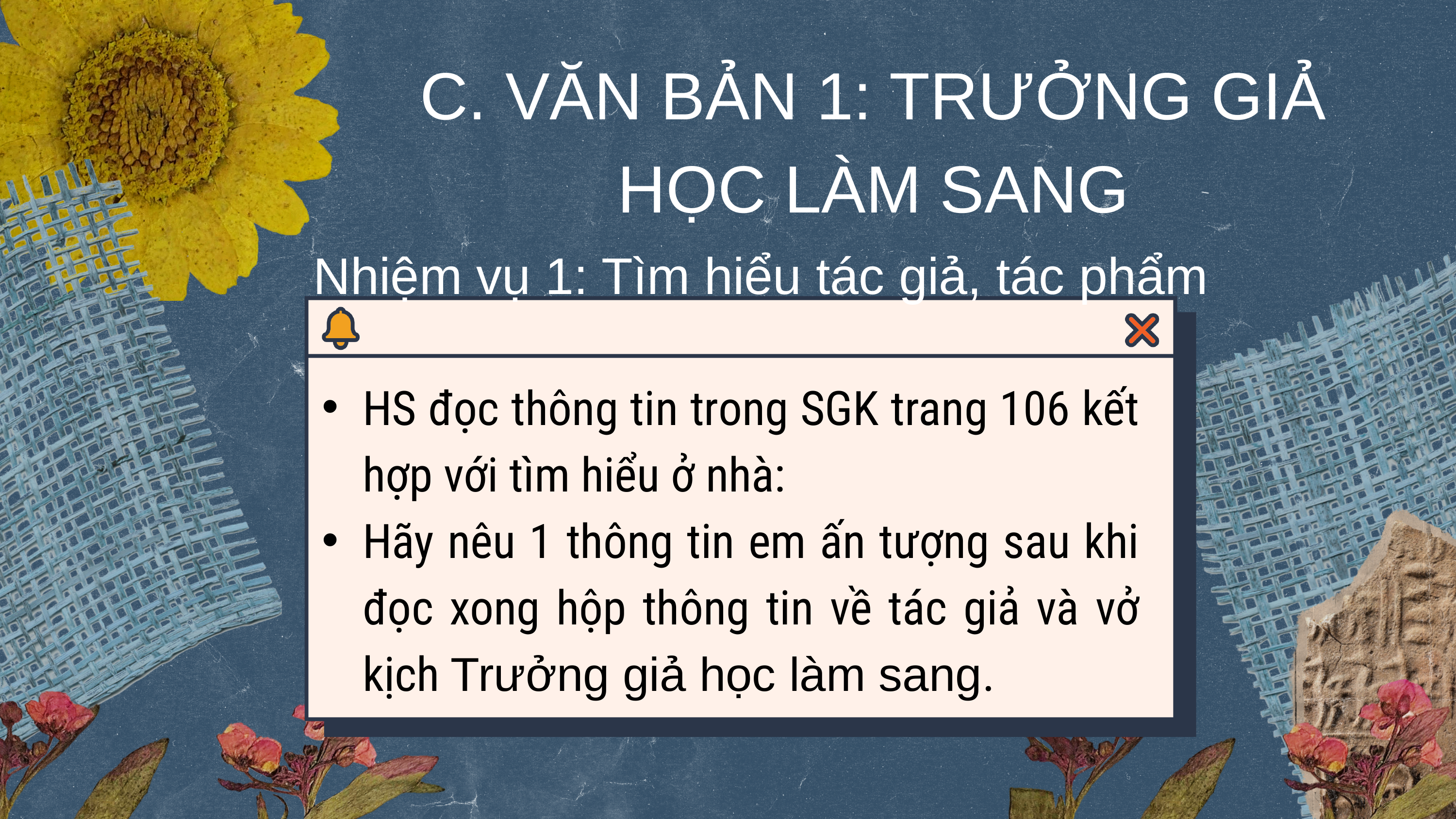

C. VĂN BẢN 1: TRƯỞNG GIẢ HỌC LÀM SANG

Nhiệm vụ 1: Tìm hiểu tác giả, tác phẩm

HS đọc thông tin trong SGK trang 106 kết hợp với tìm hiểu ở nhà:
Hãy nêu 1 thông tin em ấn tượng sau khi đọc xong hộp thông tin về tác giả và vở kịch Trưởng giả học làm sang.